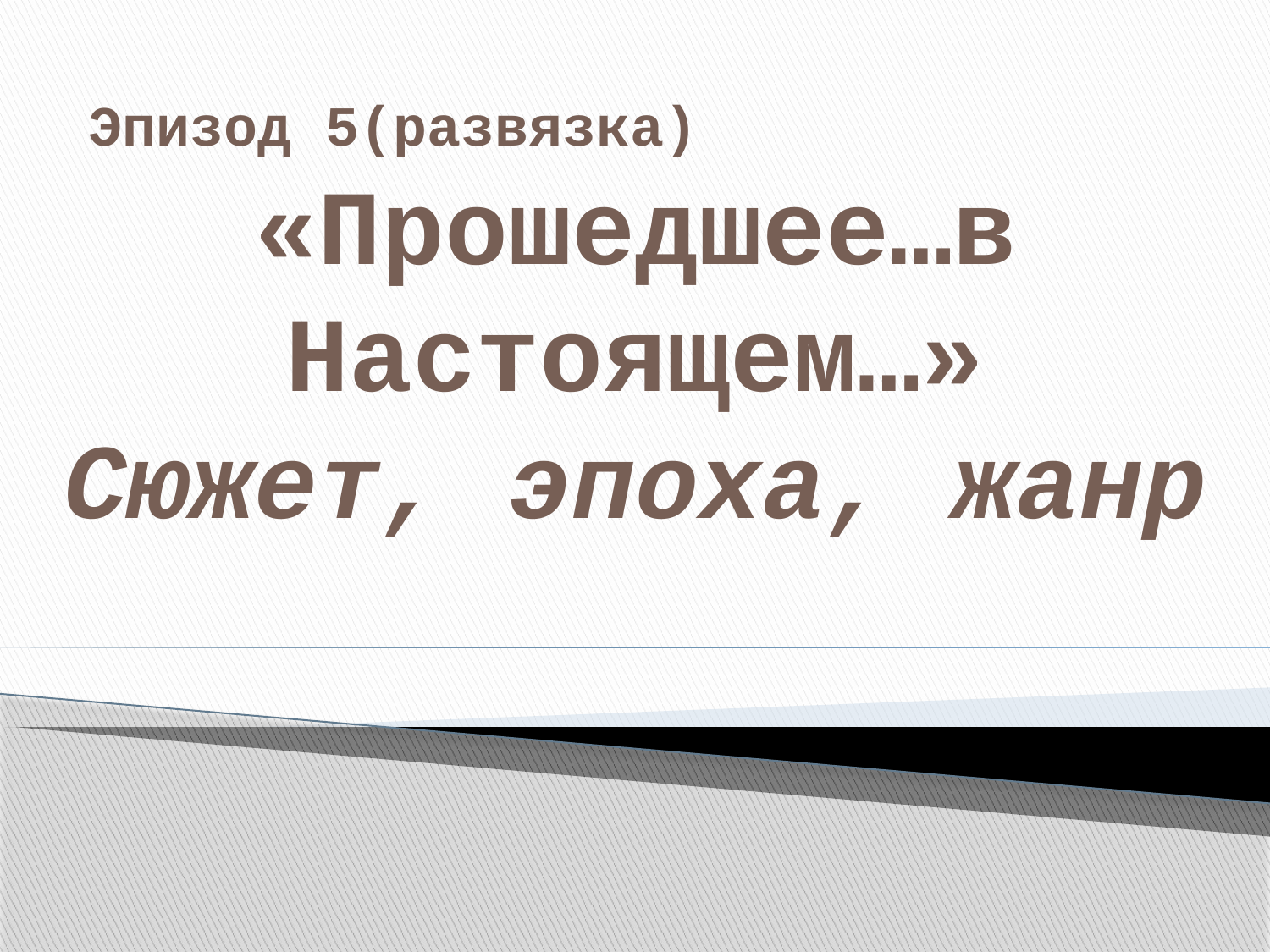

# Эпизод 5(развязка)
«Прошедшее…в Настоящем…»
Сюжет, эпоха, жанр